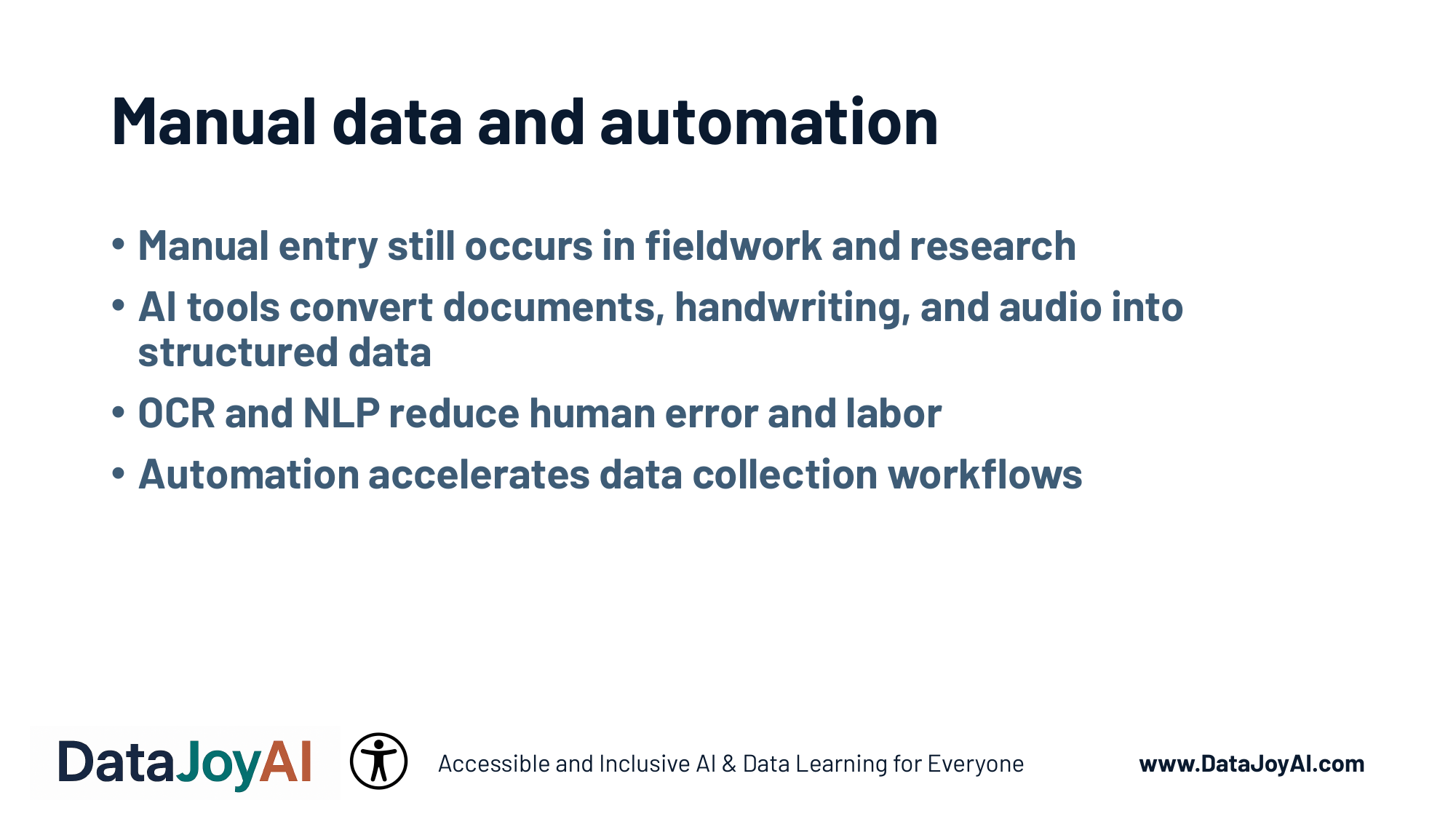

# Manual data and automation
Manual entry still occurs in fieldwork and research
AI tools convert documents, handwriting, and audio into structured data
OCR and NLP reduce human error and labor
Automation accelerates data collection workflows